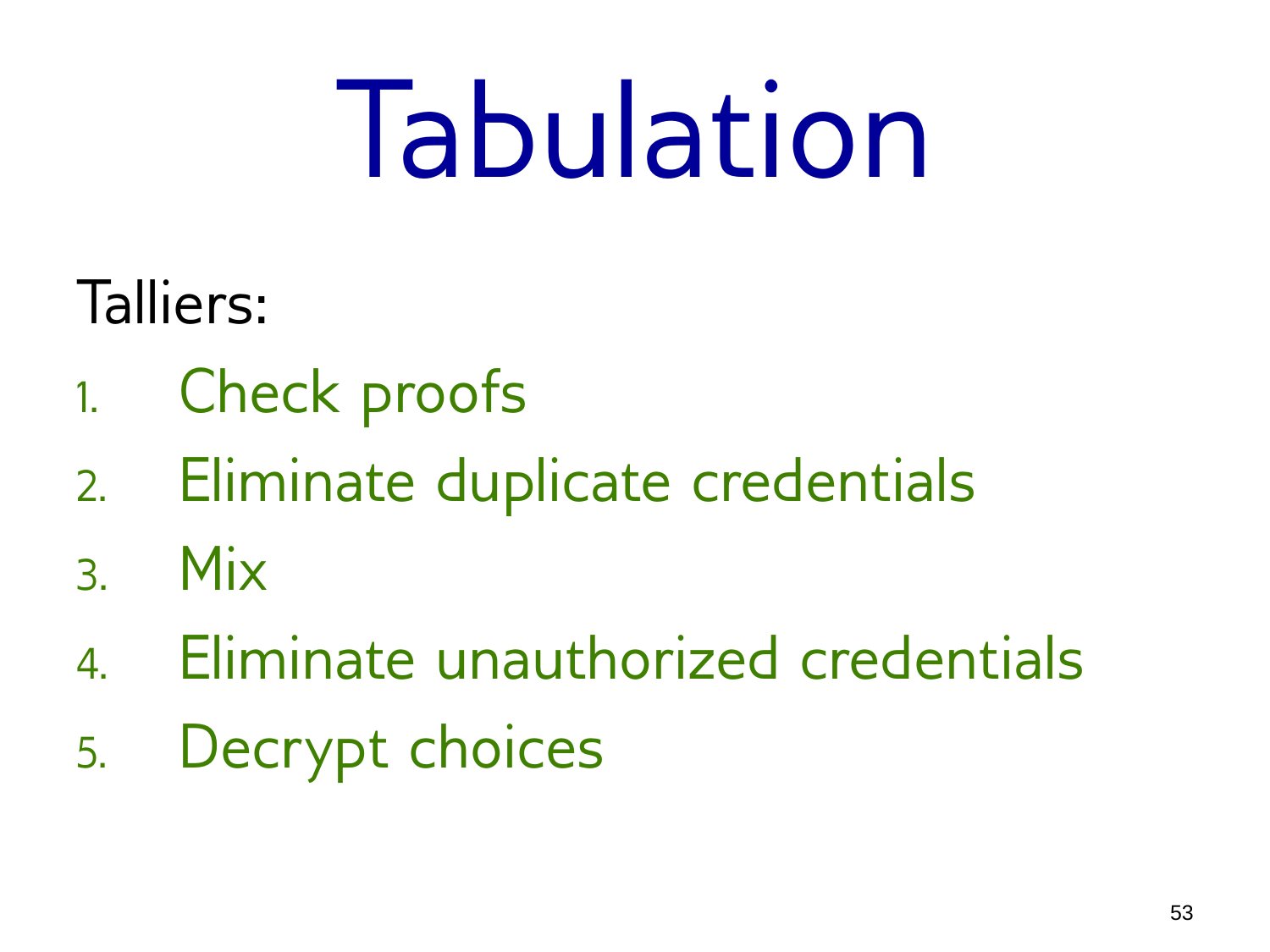

# Tabulation
Talliers:
Check proofs
Eliminate duplicate credentials
Mix
Eliminate unauthorized credentials
Decrypt choices
53